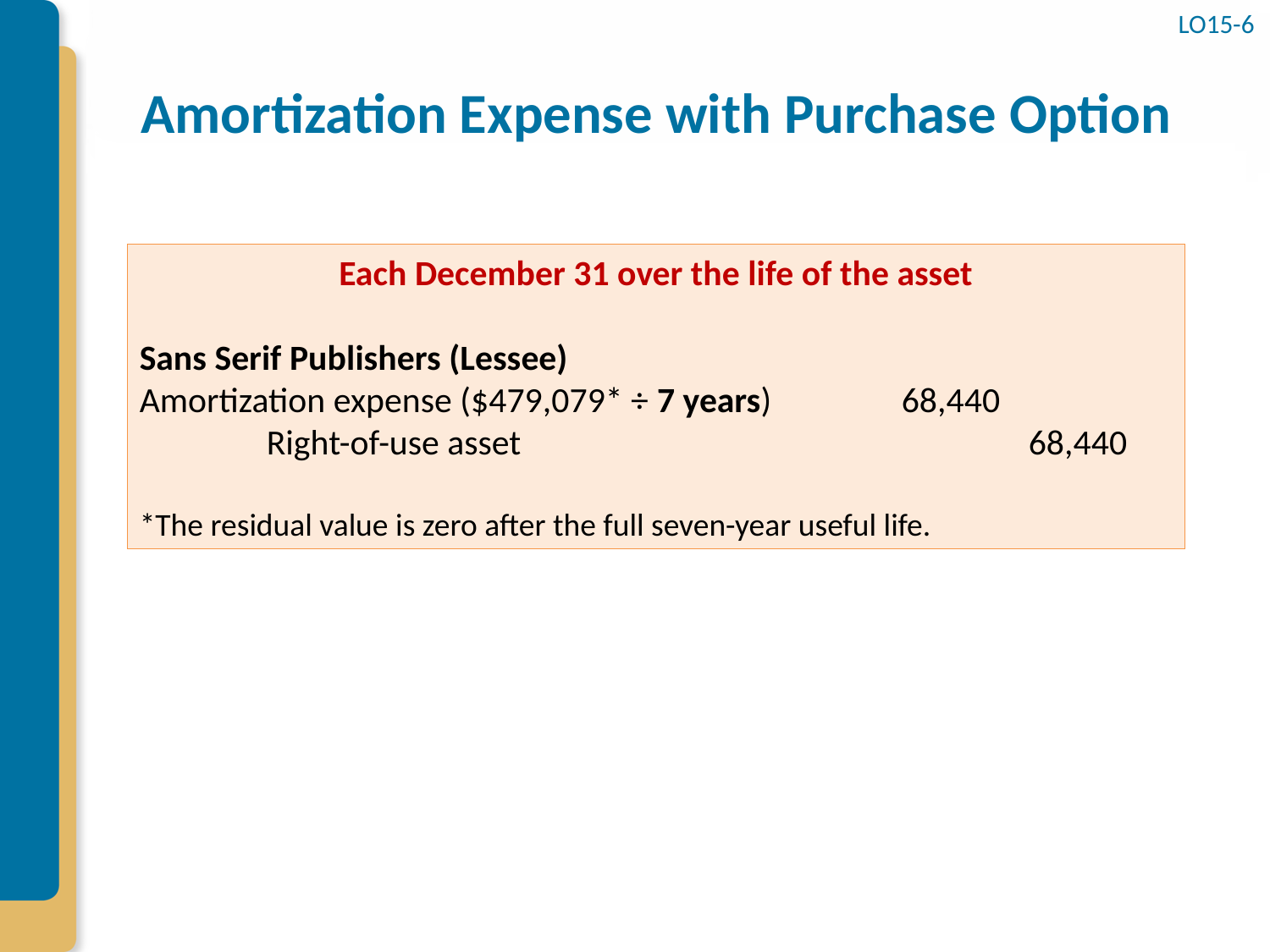

LO15-6
# Amortization Expense with Purchase Option
Each December 31 over the life of the asset

Sans Serif Publishers (Lessee)
Amortization expense ($479,079* ÷ 7 years)		68,440
	Right-of-use asset				68,440

*The residual value is zero after the full seven-year useful life.